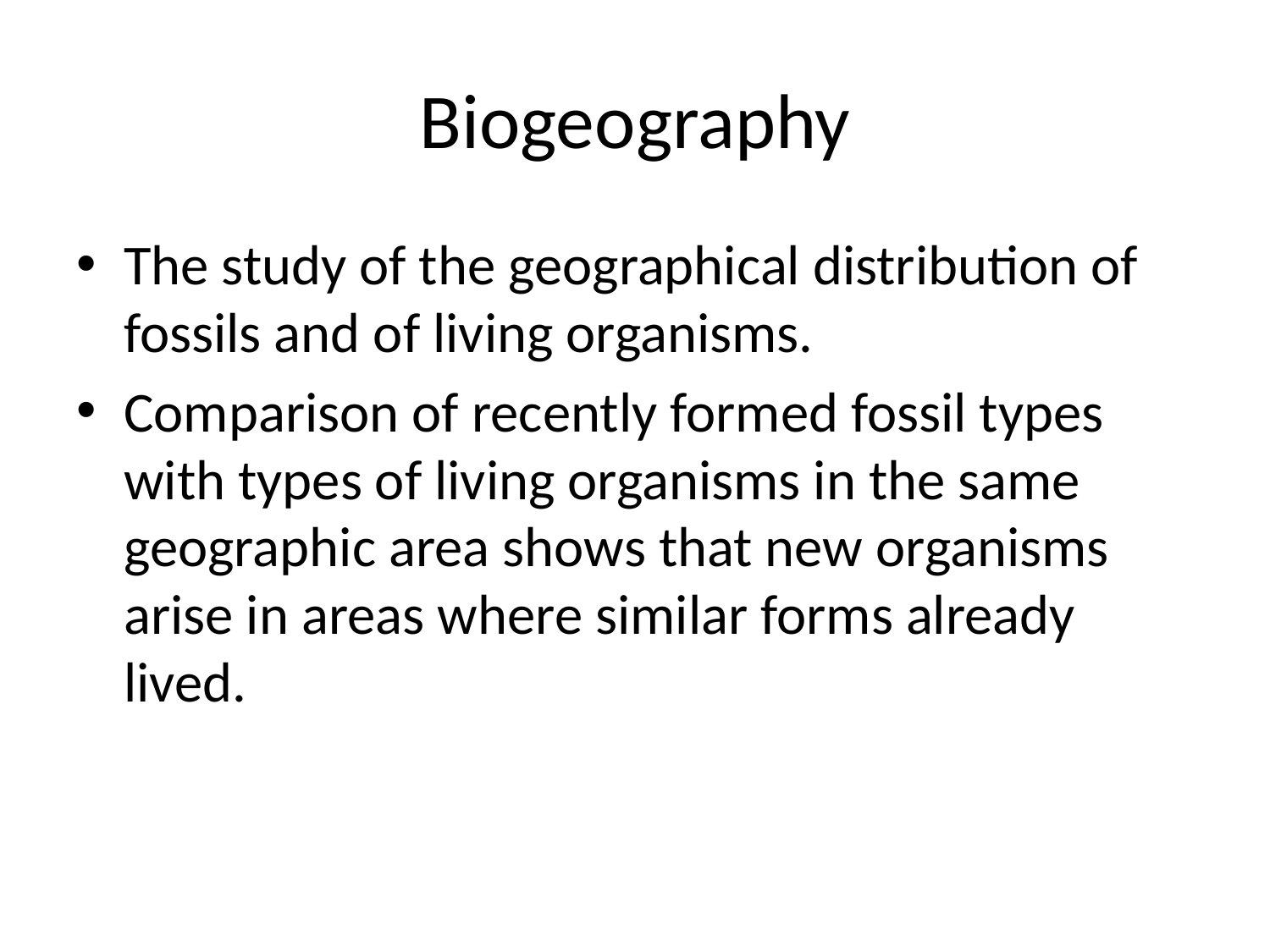

# Biogeography
The study of the geographical distribution of fossils and of living organisms.
Comparison of recently formed fossil types with types of living organisms in the same geographic area shows that new organisms arise in areas where similar forms already lived.